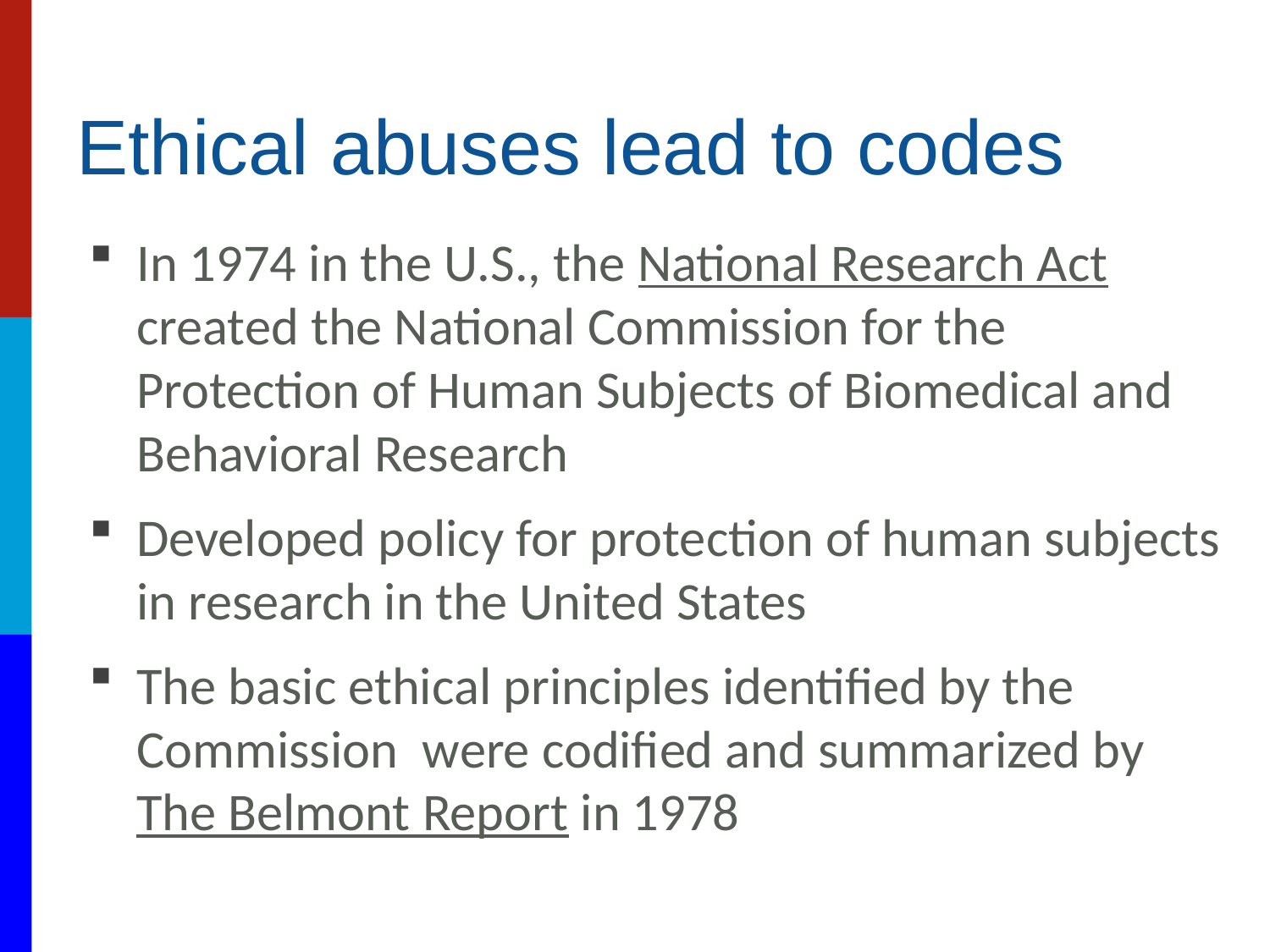

# Ethical abuses lead to codes
In 1974 in the U.S., the National Research Act created the National Commission for the Protection of Human Subjects of Biomedical and Behavioral Research
Developed policy for protection of human subjects in research in the United States
The basic ethical principles identified by the Commission  were codified and summarized by The Belmont Report in 1978